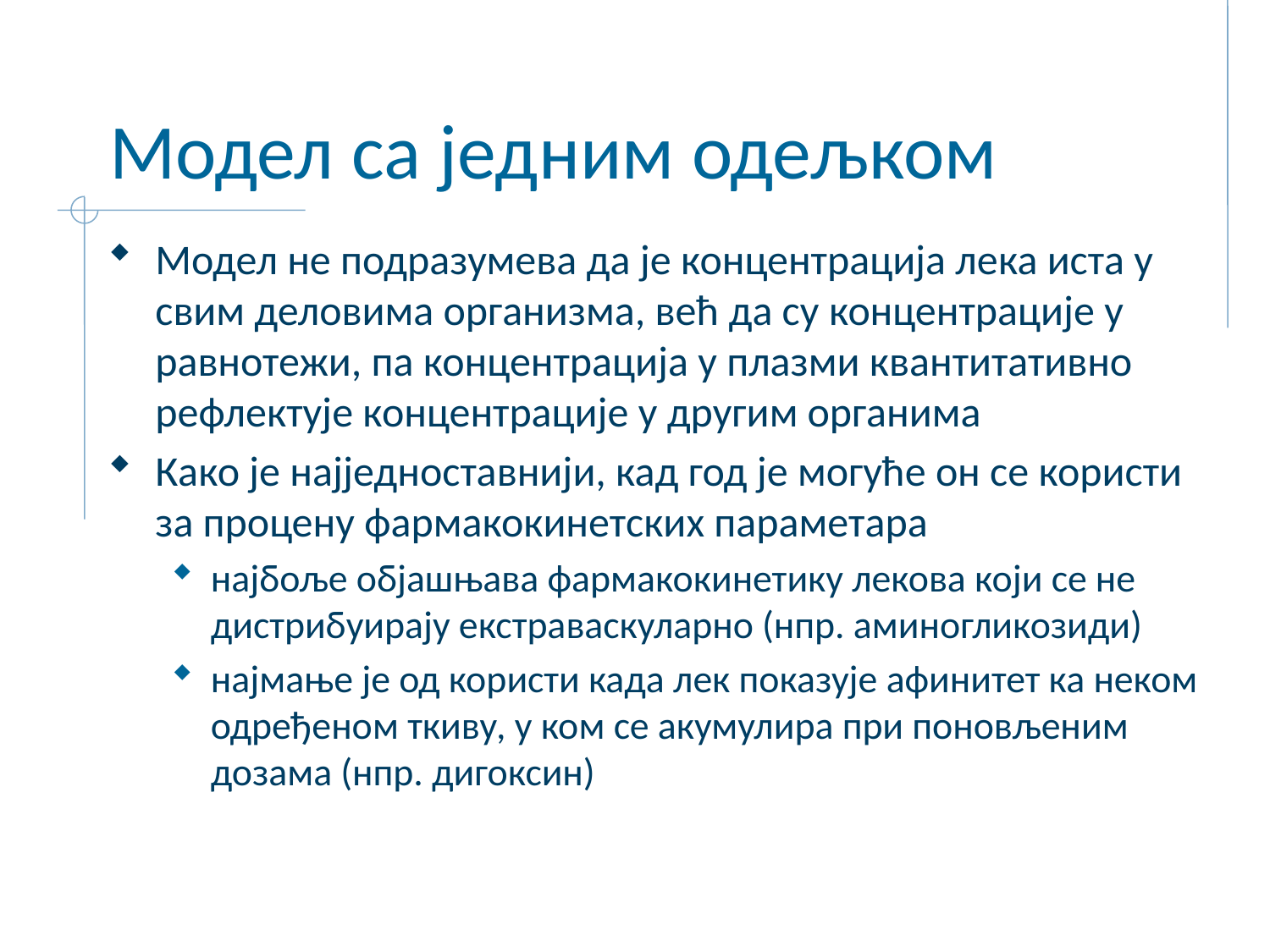

# Модел са једним одељком
Модел не подразумева да је концентрација лека иста у свим деловима организма, већ да су концентрације у равнотежи, па концентрација у плазми квантитативно рефлектује концентрације у другим органима
Како је најједноставнији, кад год је могуће он се користи за процену фармакокинетских параметара
најбоље објашњава фармакокинетику лекова који се не дистрибуирају екстраваскуларно (нпр. аминогликозиди)
најмање је од користи када лек показује афинитет ка неком одређеном ткиву, у ком се акумулира при поновљеним дозама (нпр. дигоксин)